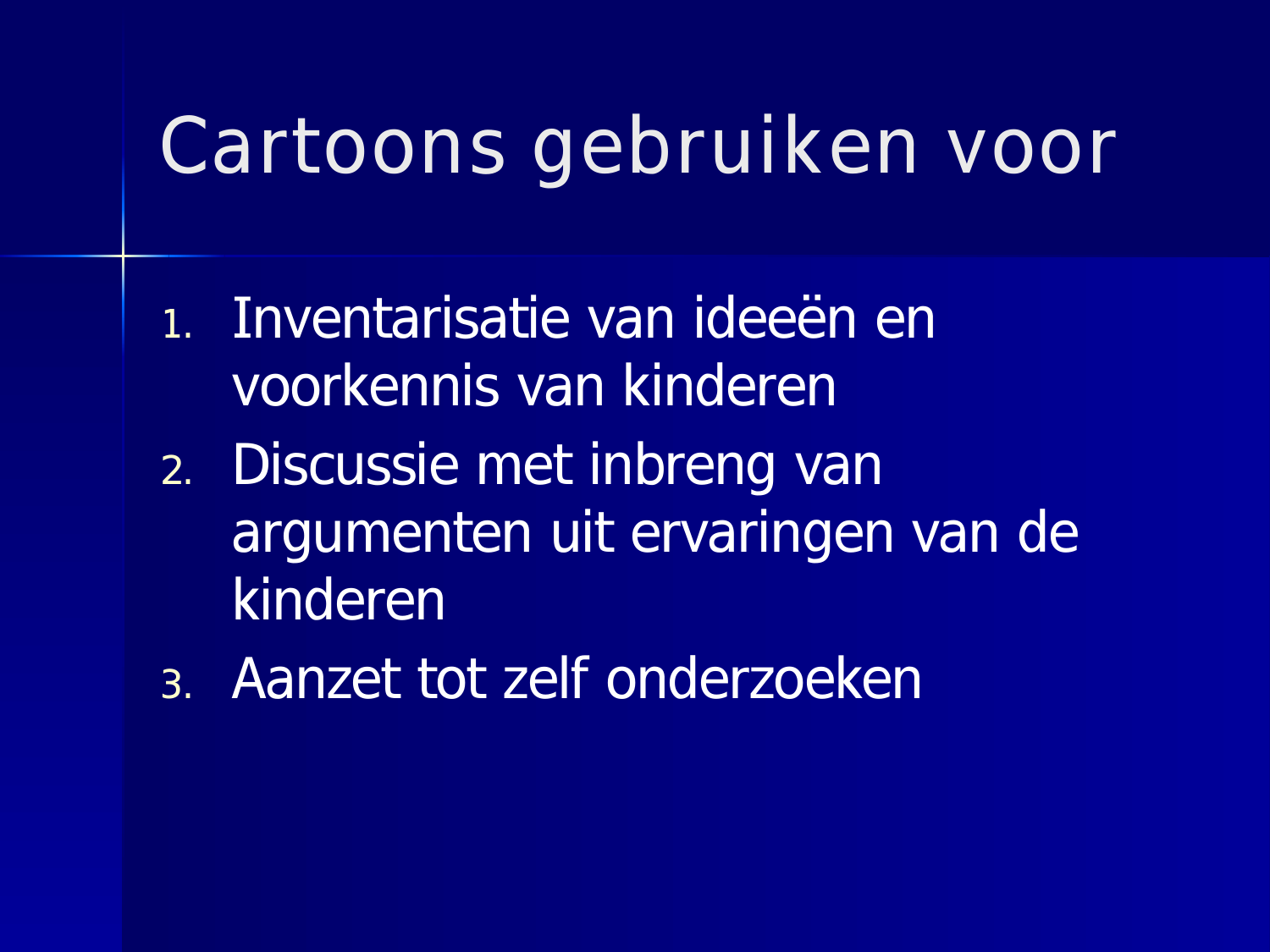

# Cartoons gebruiken voor
Inventarisatie van ideeën en voorkennis van kinderen
Discussie met inbreng van argumenten uit ervaringen van de kinderen
Aanzet tot zelf onderzoeken